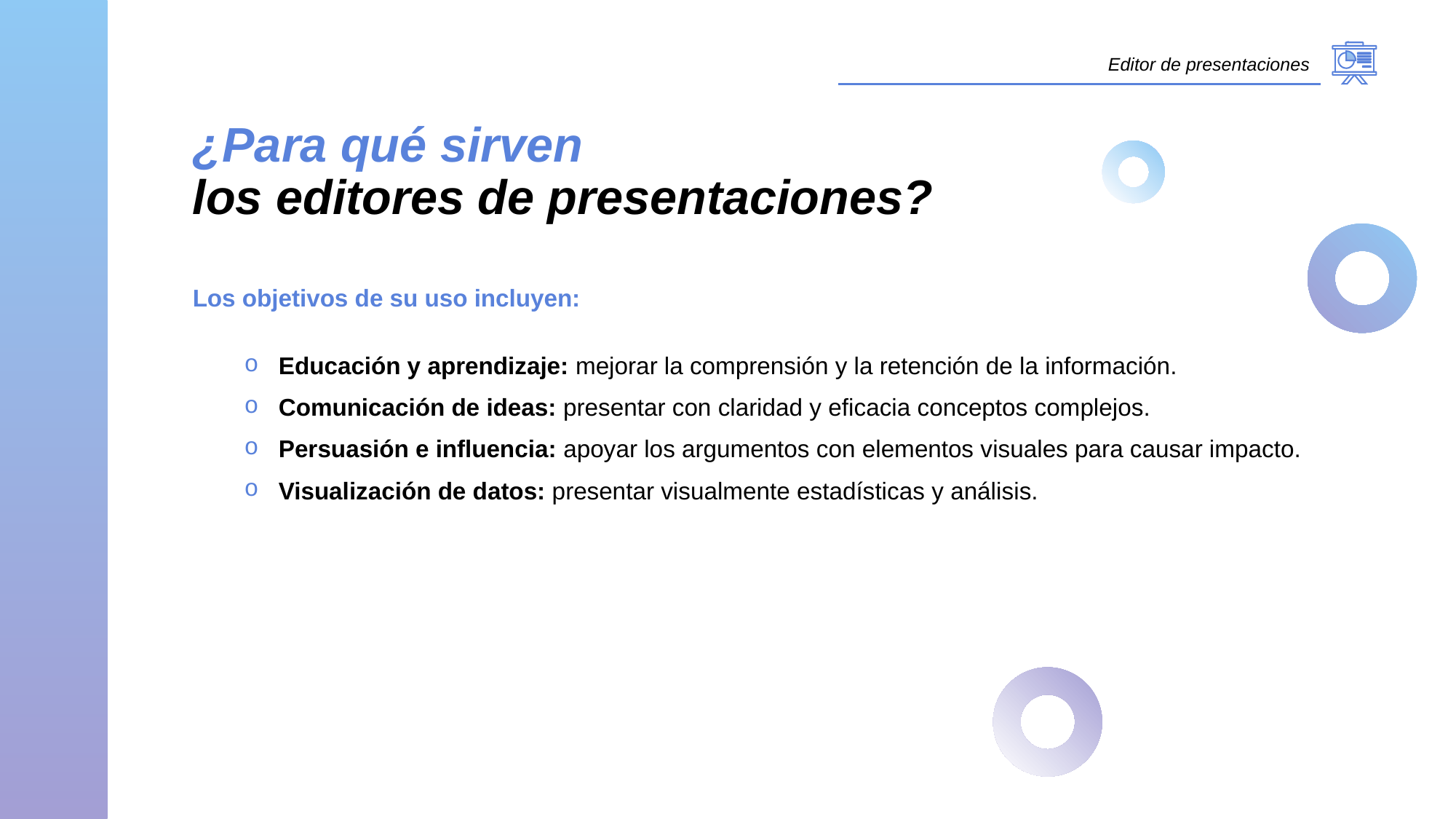

# ¿Para qué sirven los editores de presentaciones?

Los objetivos de su uso incluyen:
Educación y aprendizaje: mejorar la comprensión y la retención de la información.
Comunicación de ideas: presentar con claridad y eficacia conceptos complejos.
Persuasión e influencia: apoyar los argumentos con elementos visuales para causar impacto.
Visualización de datos: presentar visualmente estadísticas y análisis.

5